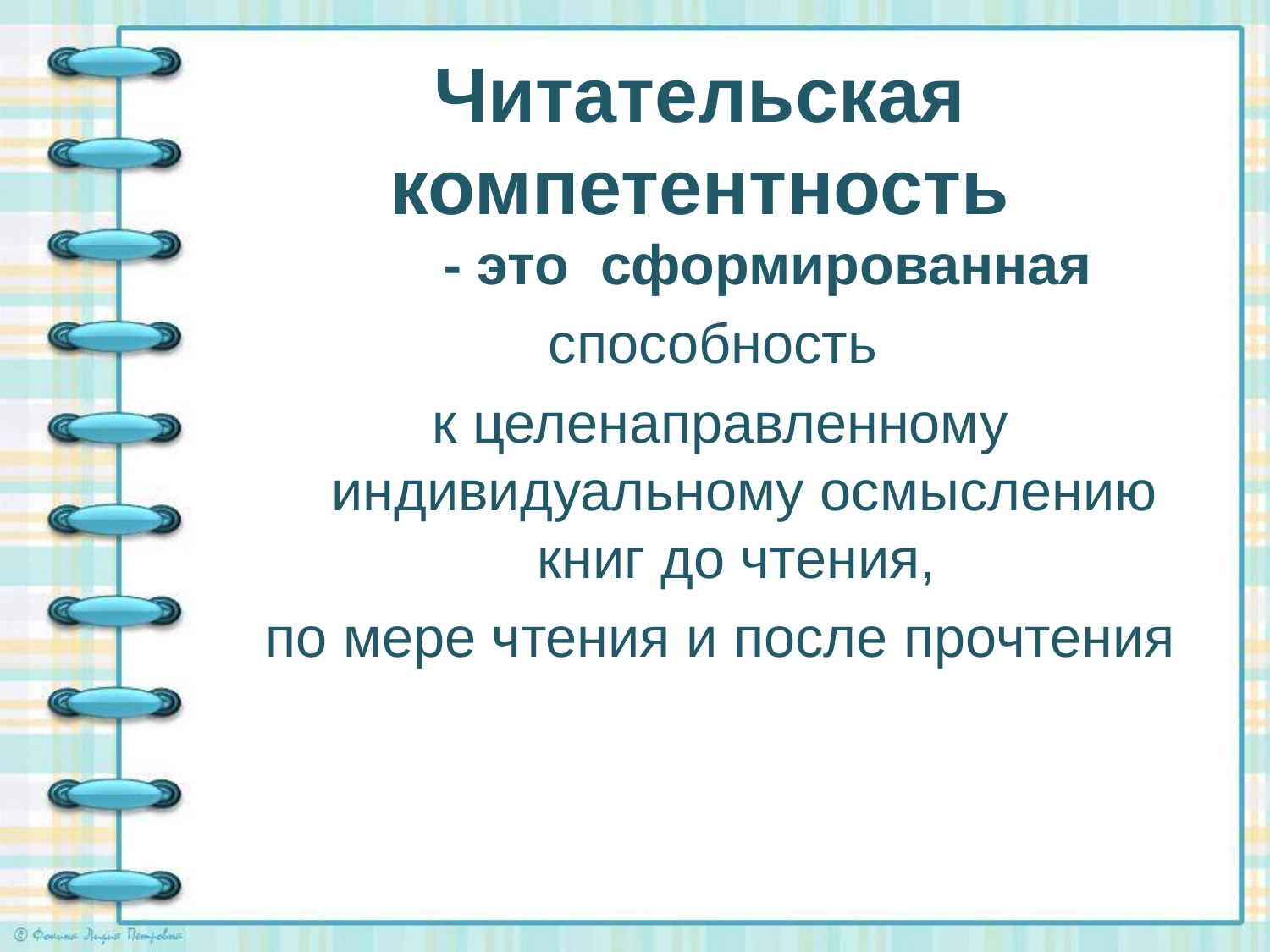

# Читательская компетентность
       - это  сформированная
способность
к целенаправленному индивидуальному осмыслению книг до чтения,
по мере чтения и после прочтения